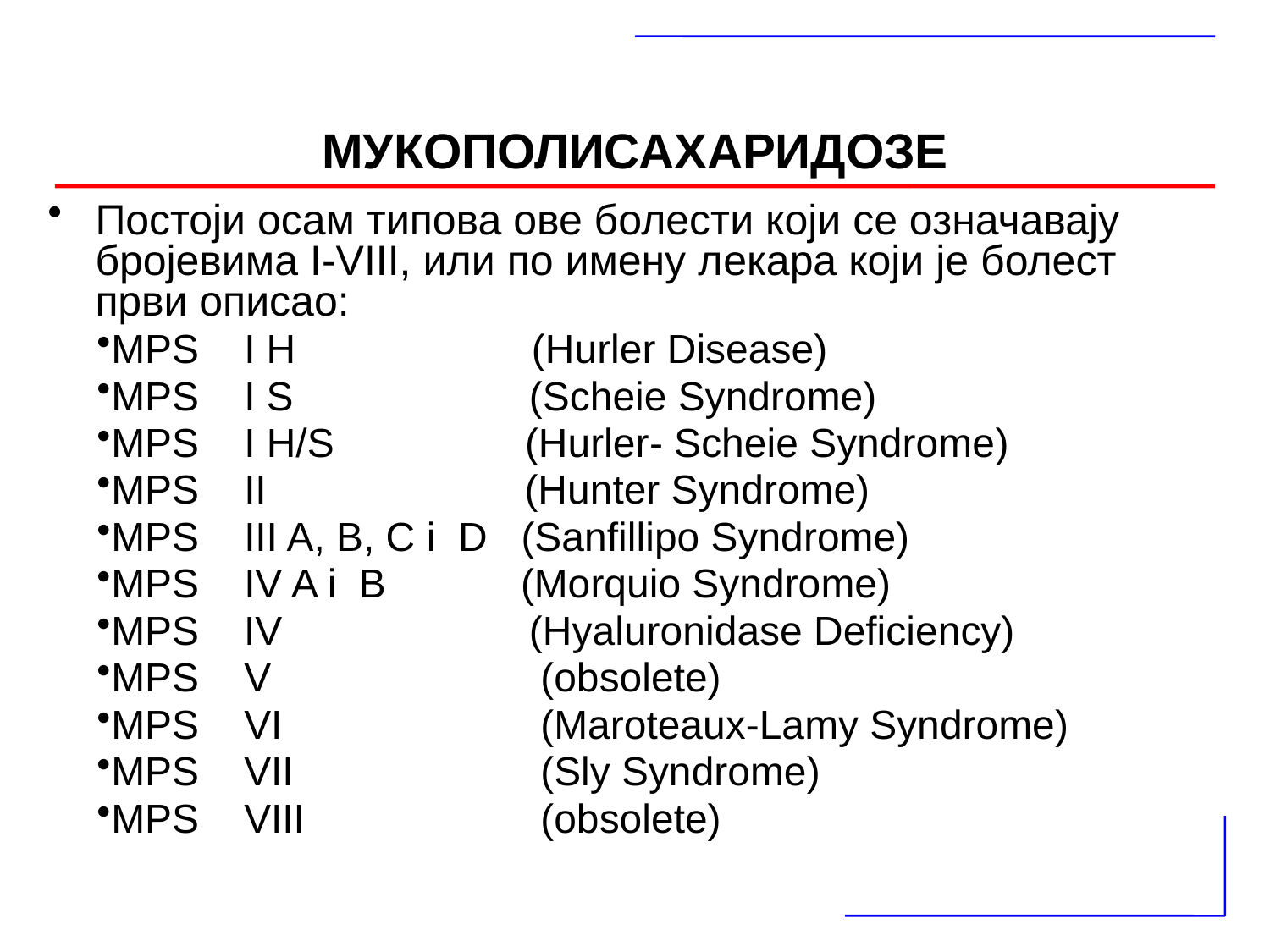

МУКОПОЛИСАХАРИДОЗЕ
Постоји осам типова ове болести који се означавају бројевима I-VIII, или по имену лекара који је болест први описао:
MPS    I H                     (Hurler Disease)
MPS    I S                     (Scheie Syndrome)
MPS    I H/S                 (Hurler- Scheie Syndrome)
MPS    II                       (Hunter Syndrome)
MPS    III A, B, C i  D   (Sanfillipo Syndrome)
MPS    IV A i  B            (Morquio Syndrome)
MPS    IV                      (Hyaluronidase Deficiency)
MPS    V                        (obsolete)
MPS    VI                       (Maroteaux-Lamy Syndrome)
MPS    VII                      (Sly Syndrome)
MPS    VIII                     (obsolete)